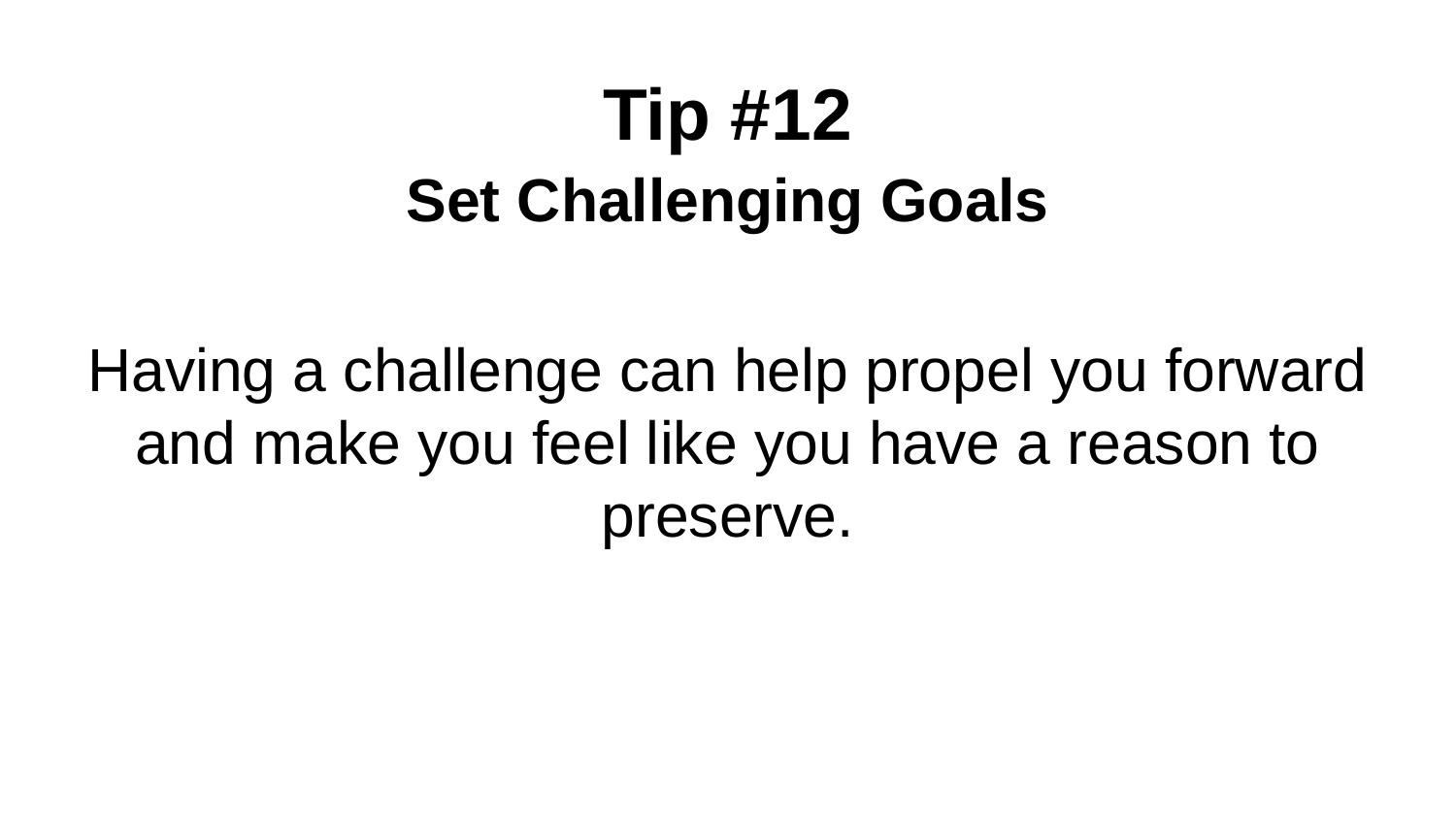

# Tip #12

Set Challenging Goals

Having a challenge can help propel you forward and make you feel like you have a reason to preserve.